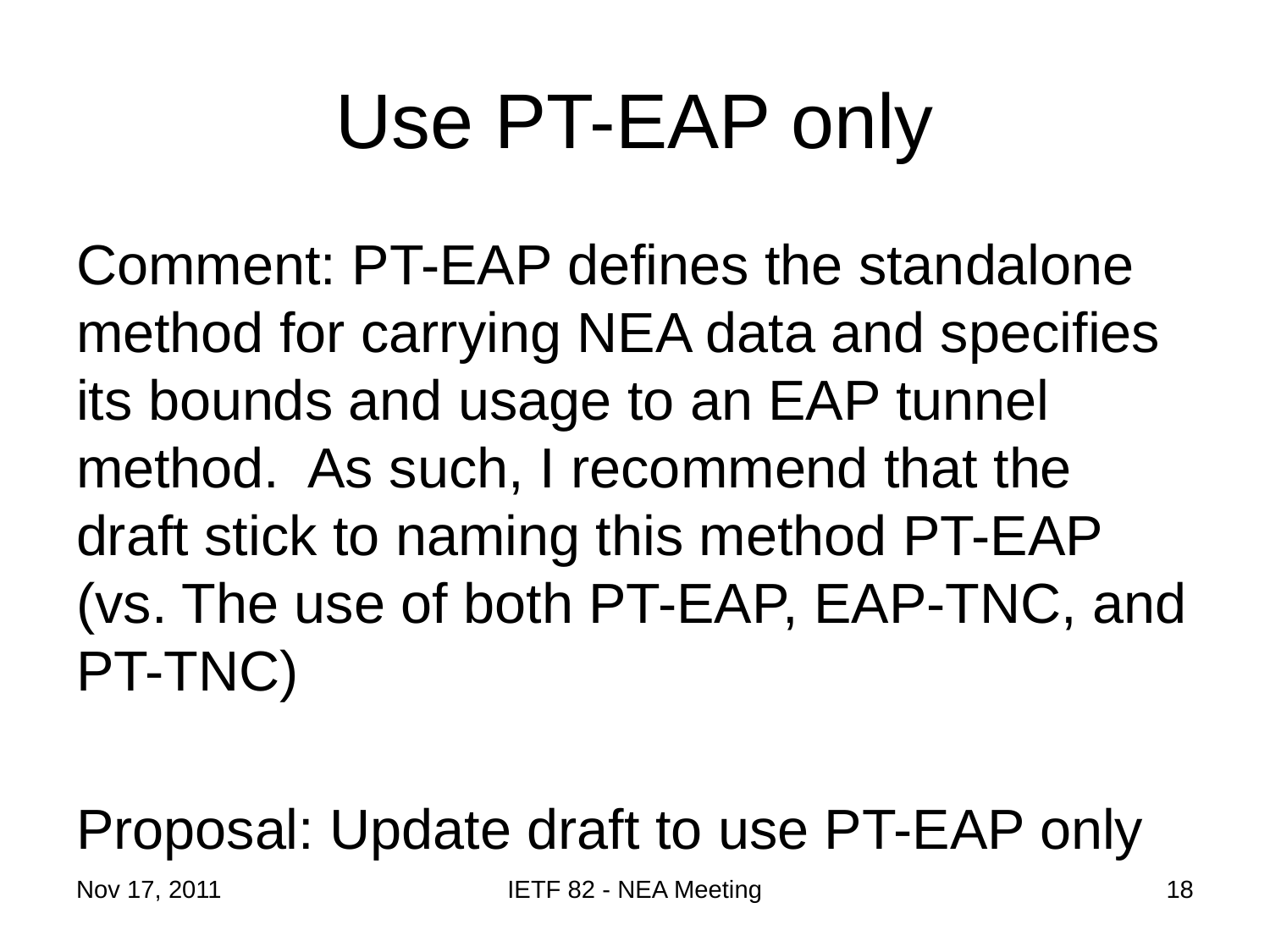

# Use PT-EAP only
Comment: PT-EAP defines the standalone method for carrying NEA data and specifies its bounds and usage to an EAP tunnel method.  As such, I recommend that the draft stick to naming this method PT-EAP (vs. The use of both PT-EAP, EAP-TNC, and PT-TNC)

Proposal: Update draft to use PT-EAP only
Nov 17, 2011
IETF 82 - NEA Meeting
18